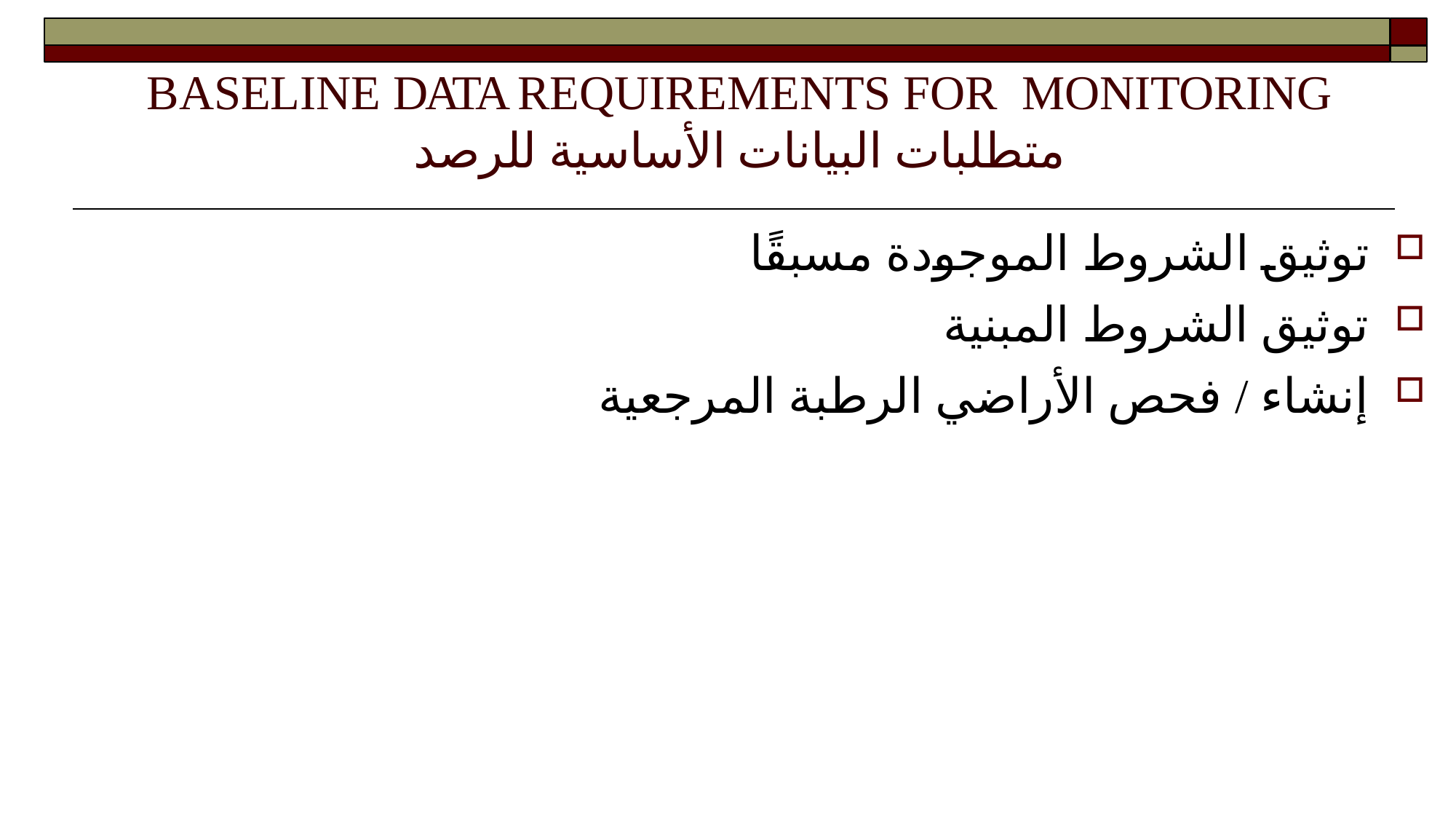

# BASELINE DATA REQUIREMENTS FOR  MONITORING متطلبات البيانات الأساسية للرصد
توثيق الشروط الموجودة مسبقًا
توثيق الشروط المبنية
إنشاء / فحص الأراضي الرطبة المرجعية